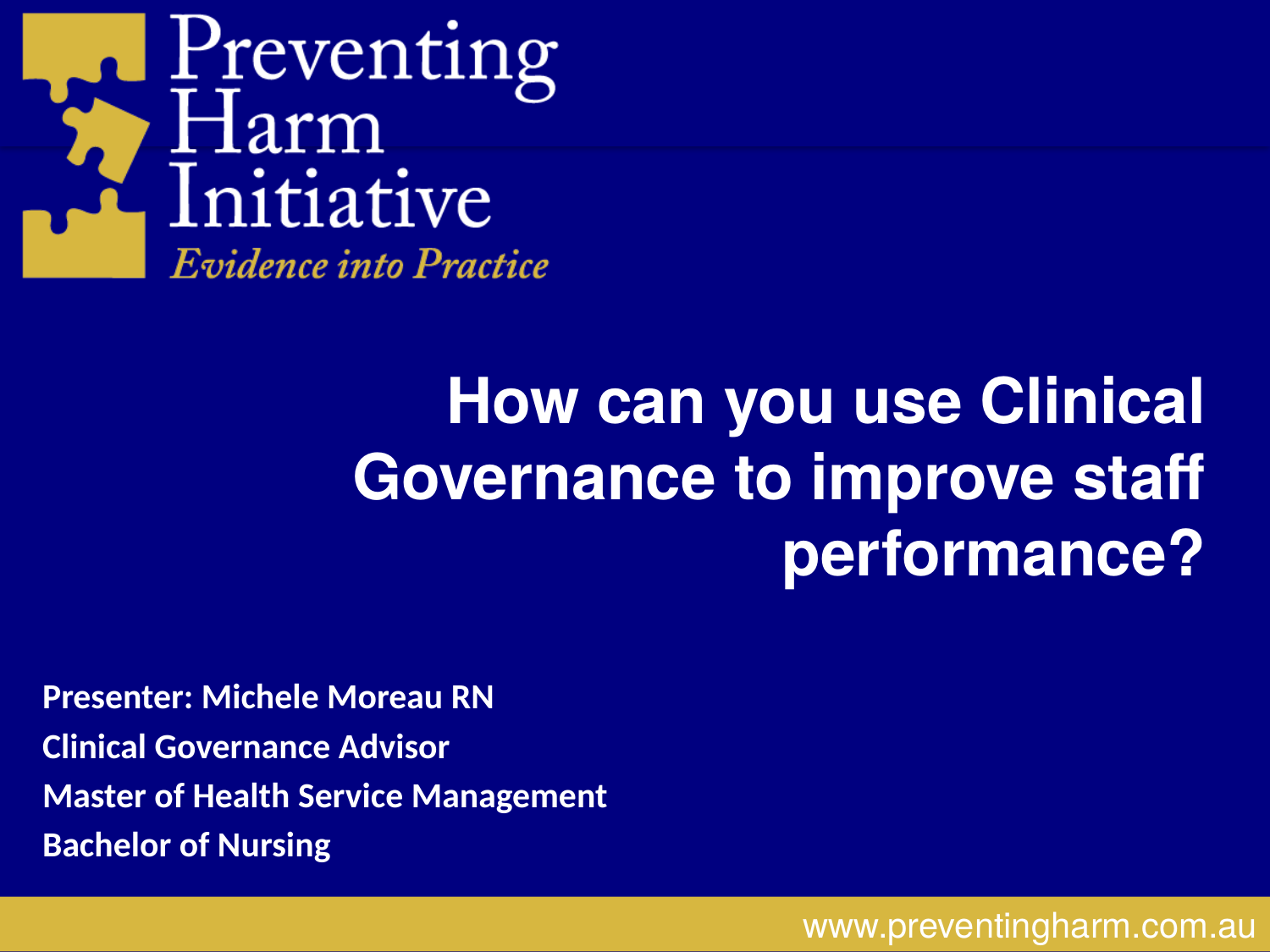

# How can you use Clinical Governance to improve staff performance?
Presenter: Michele Moreau RN
Clinical Governance Advisor
Master of Health Service Management
Bachelor of Nursing